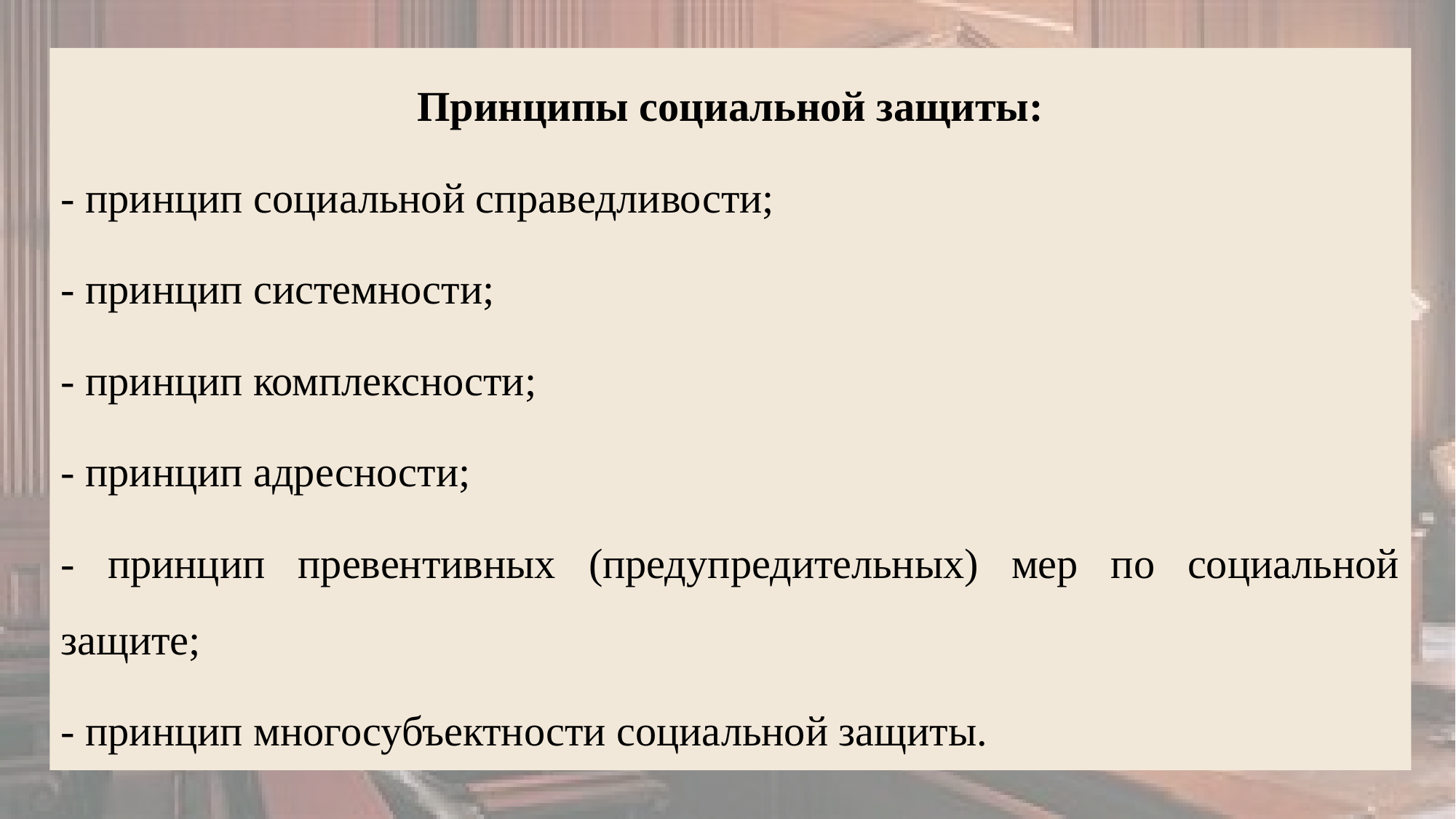

Принципы социальной защиты:
- принцип социальной справедливости;
- принцип системности;
- принцип комплексности;
- принцип адресности;
- принцип превентивных (предупредительных) мер по социальной защите;
- принцип многосубъектности социальной защиты.